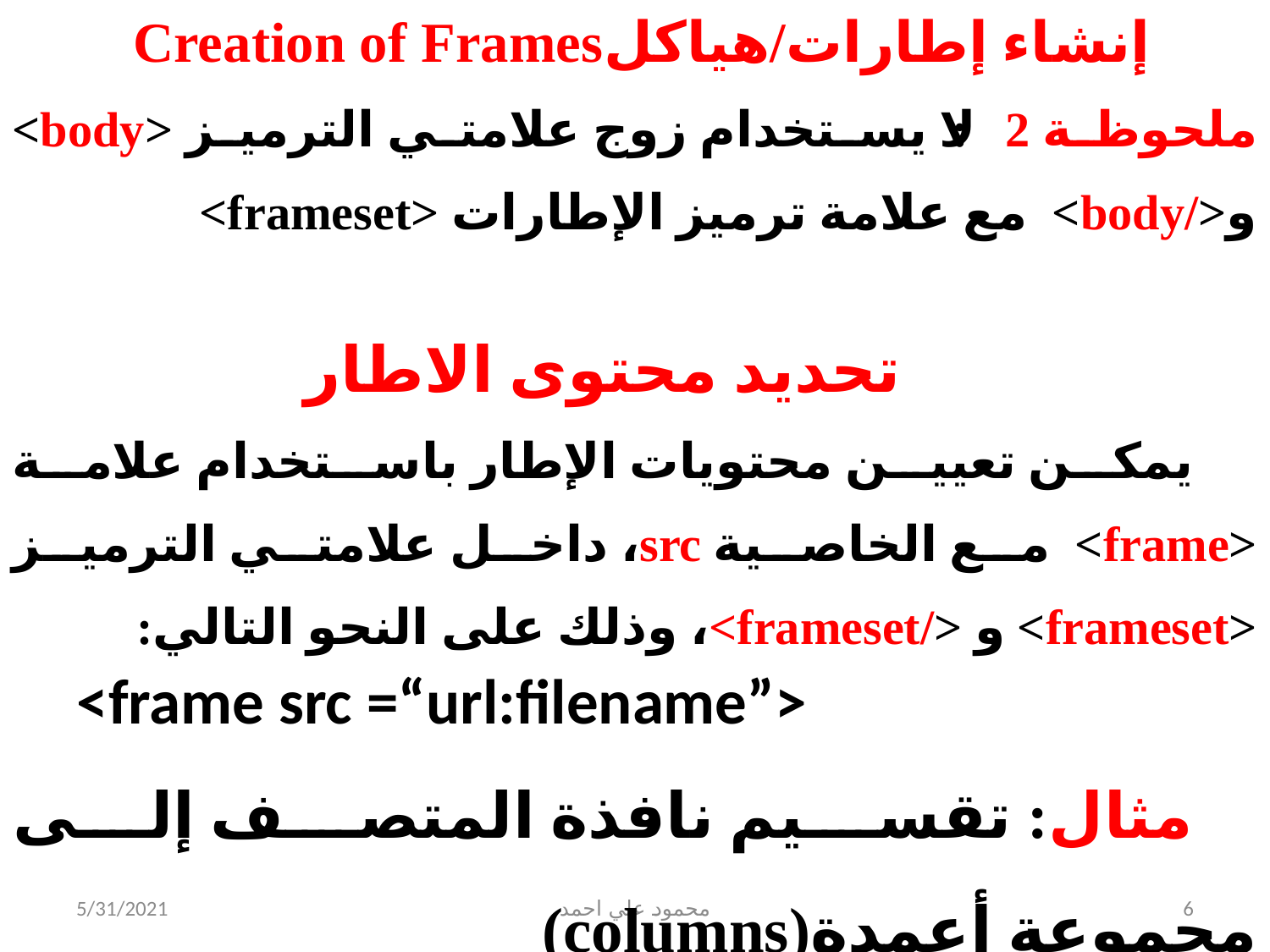

إنشاء إطارات/هياكلCreation of Frames
ملحوظة 2: لا يستخدام زوج علامتي الترميز <body> و</body>  مع علامة ترميز الإطارات <frameset>

تحديد محتوى الاطار
يمكن تعيين محتويات الإطار باستخدام علامة <frame>  مع الخاصية src، داخل علامتي الترميز <frameset> و </frameset>، وذلك على النحو التالي:
<frame src =“url:filename”>
مثال: تقسيم نافذة المتصف إلى مجموعة أعمدة(columns)
5/31/2021
محمود علي احمد
6